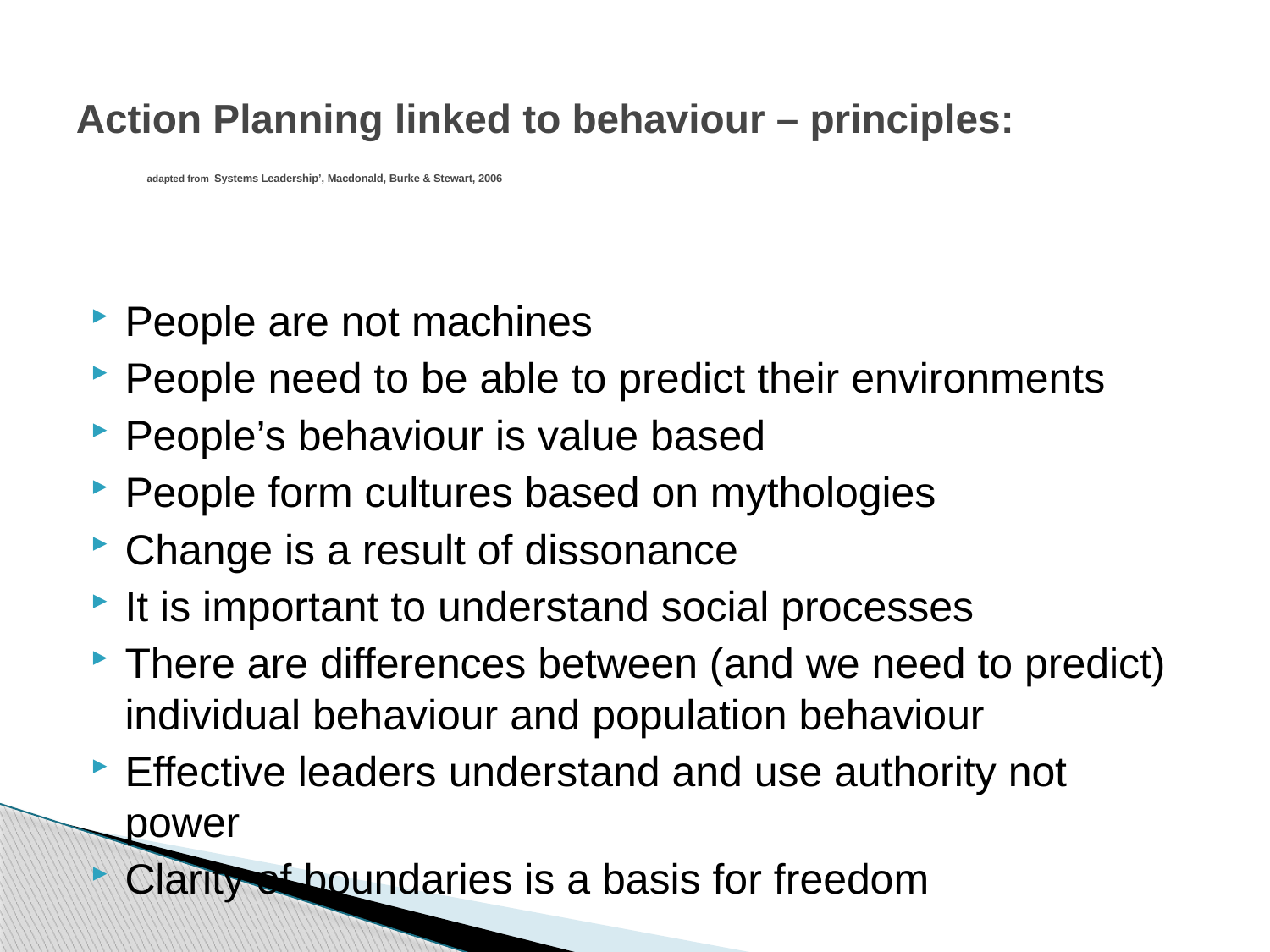

# Action Planning linked to behaviour – principles: adapted from  Systems Leadership’, Macdonald, Burke & Stewart, 2006
People are not machines
People need to be able to predict their environments
People’s behaviour is value based
People form cultures based on mythologies
Change is a result of dissonance
It is important to understand social processes
There are differences between (and we need to predict) individual behaviour and population behaviour
Effective leaders understand and use authority not power
Clarity of boundaries is a basis for freedom